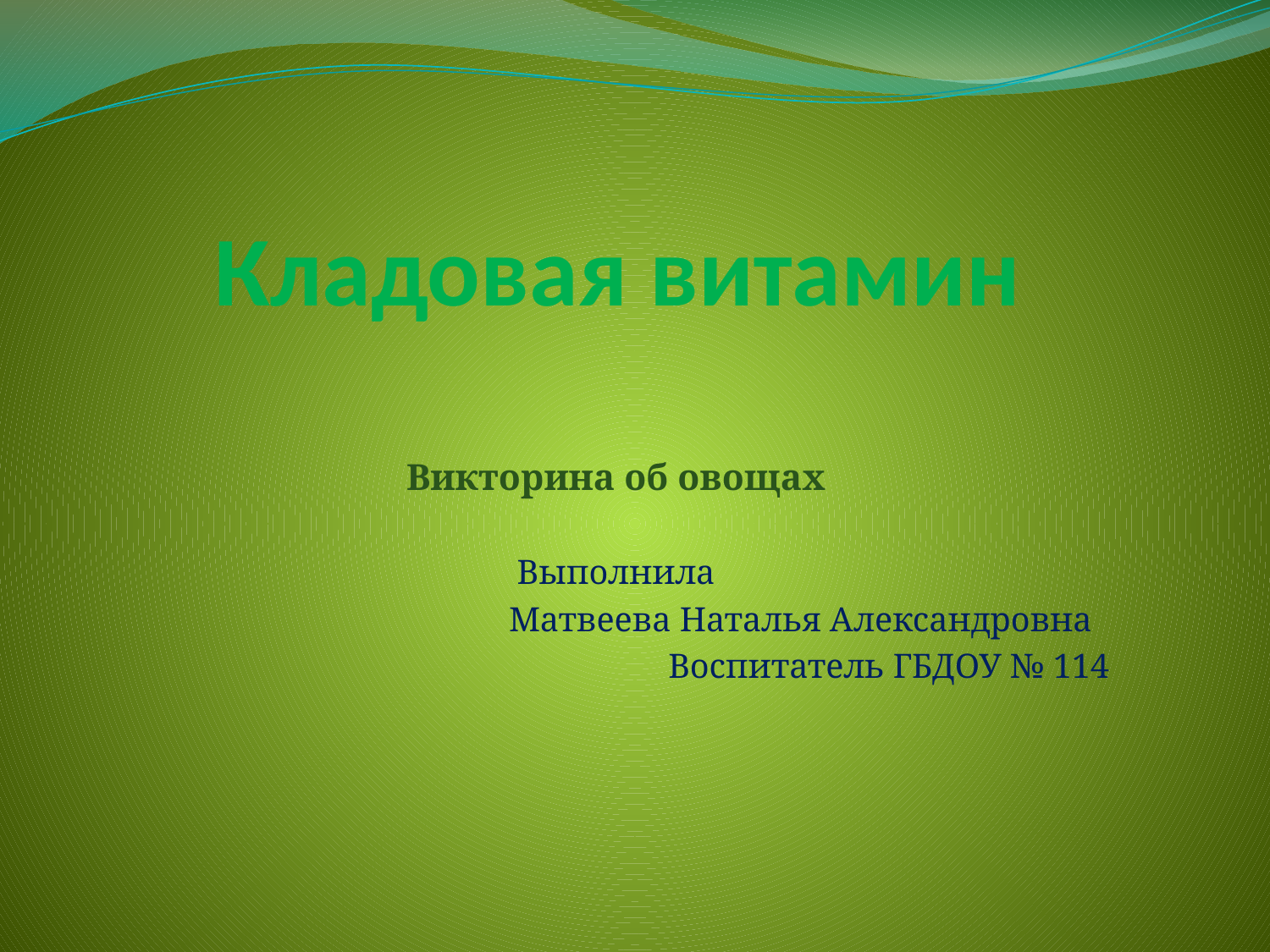

# Кладовая витамин
Викторина об овощах

Выполнила
Матвеева Наталья Александровна
	Воспитатель ГБДОУ № 114